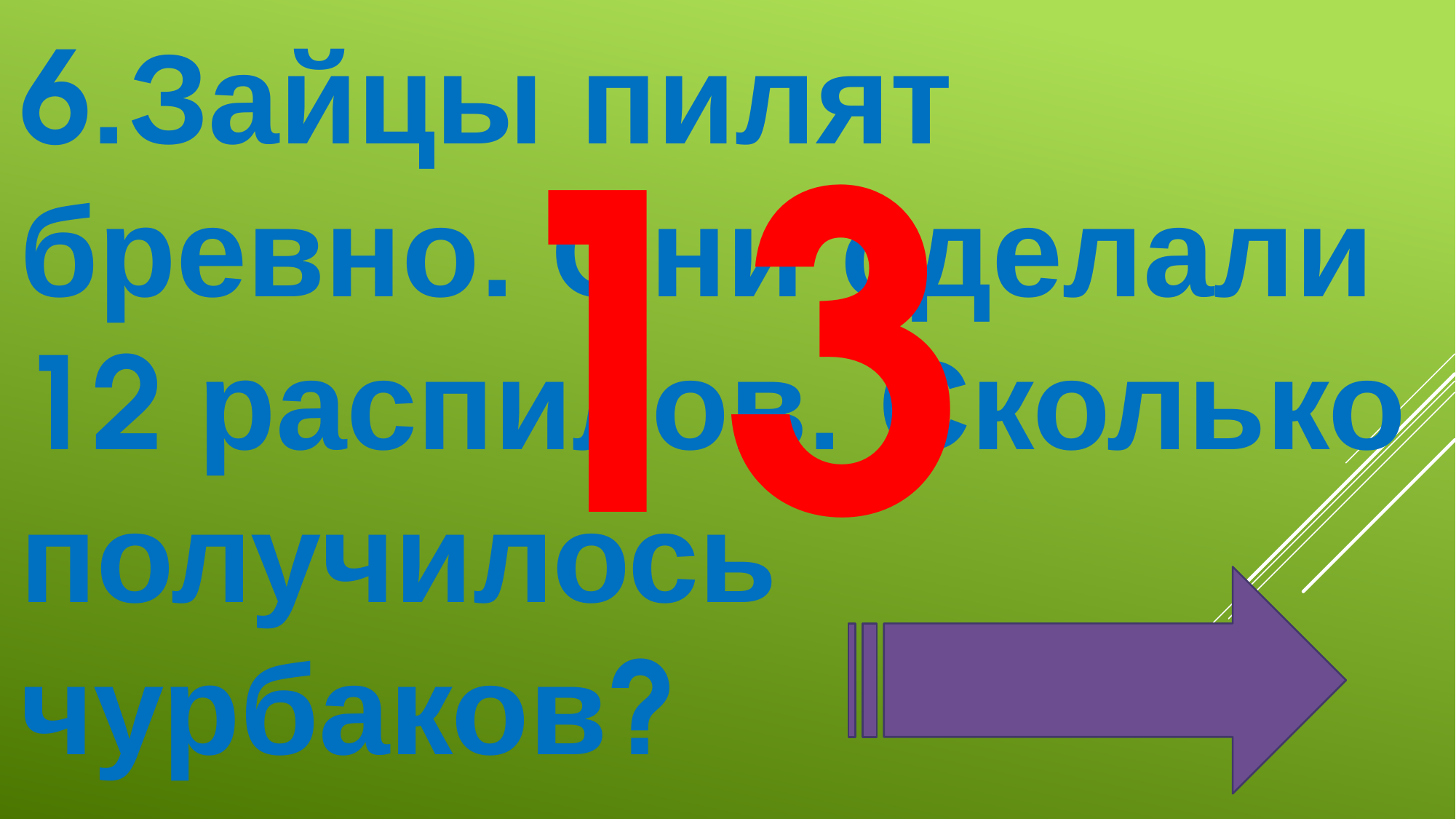

6.	Зайцы пилят бревно. Они сделали 12 распилов. Сколько получилось чурбаков?
13